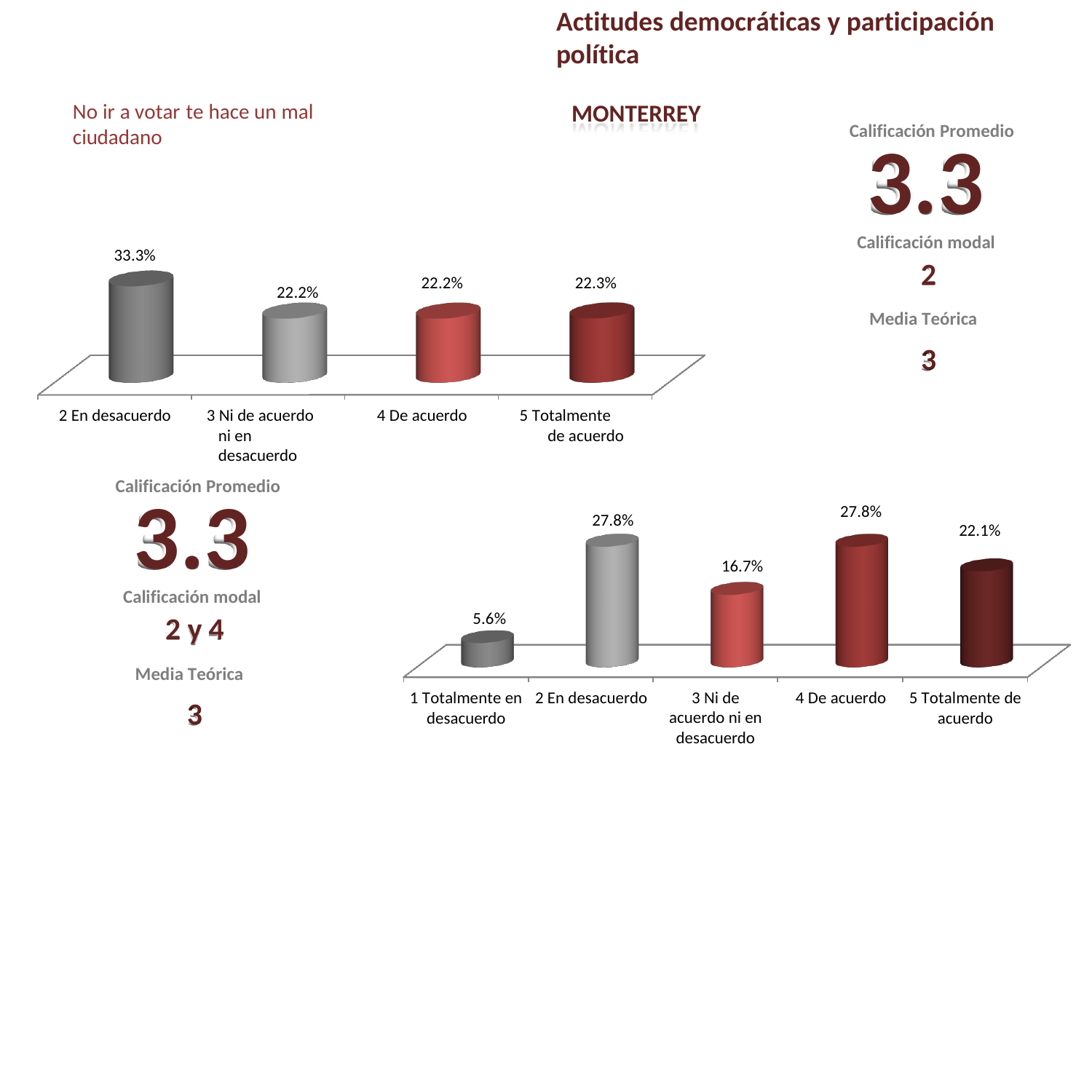

Actitudes democráticas y participación política
MONTERREY
No ir a votar te hace un mal ciudadano

Calificación Promedio
3.3
Calificación modal
2

Media Teórica

3

33.3%

22.3%
22.2%
22.2%

3 Ni de acuerdo ni en desacuerdo
5 Totalmente de acuerdo
2 En desacuerdo
4 De acuerdo

Calificación Promedio
3.3
Calificación modal
2 y 4

Media Teórica

3
27.8%
27.8%

22.1%
16.7%

5.6%

3 Ni de acuerdo ni en desacuerdo

1 Totalmente en
desacuerdo
2 En desacuerdo
4 De acuerdo
5 Totalmente de
acuerdo